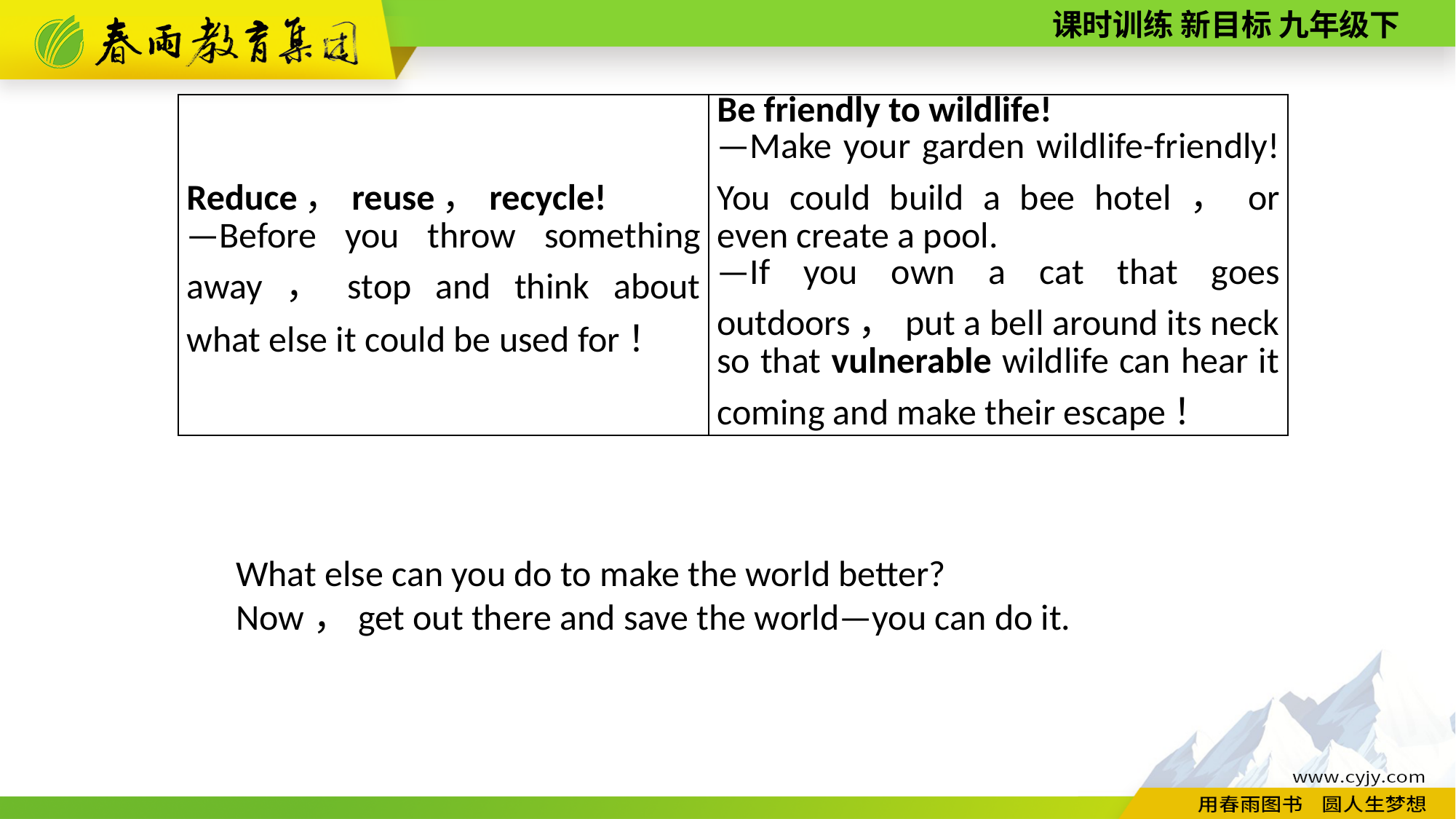

| Reduce，reuse，recycle! —Before you throw something away，stop and think about what else it could be used for！ | Be friendly to wildlife! —Make your garden wildlife­-friendly! You could build a bee hotel，or even create a pool. —If you own a cat that goes outdoors，put a bell around its neck so that vulnerable wildlife can hear it coming and make their escape！ |
| --- | --- |
What else can you do to make the world better?
Now，get out there and save the world—you can do it.